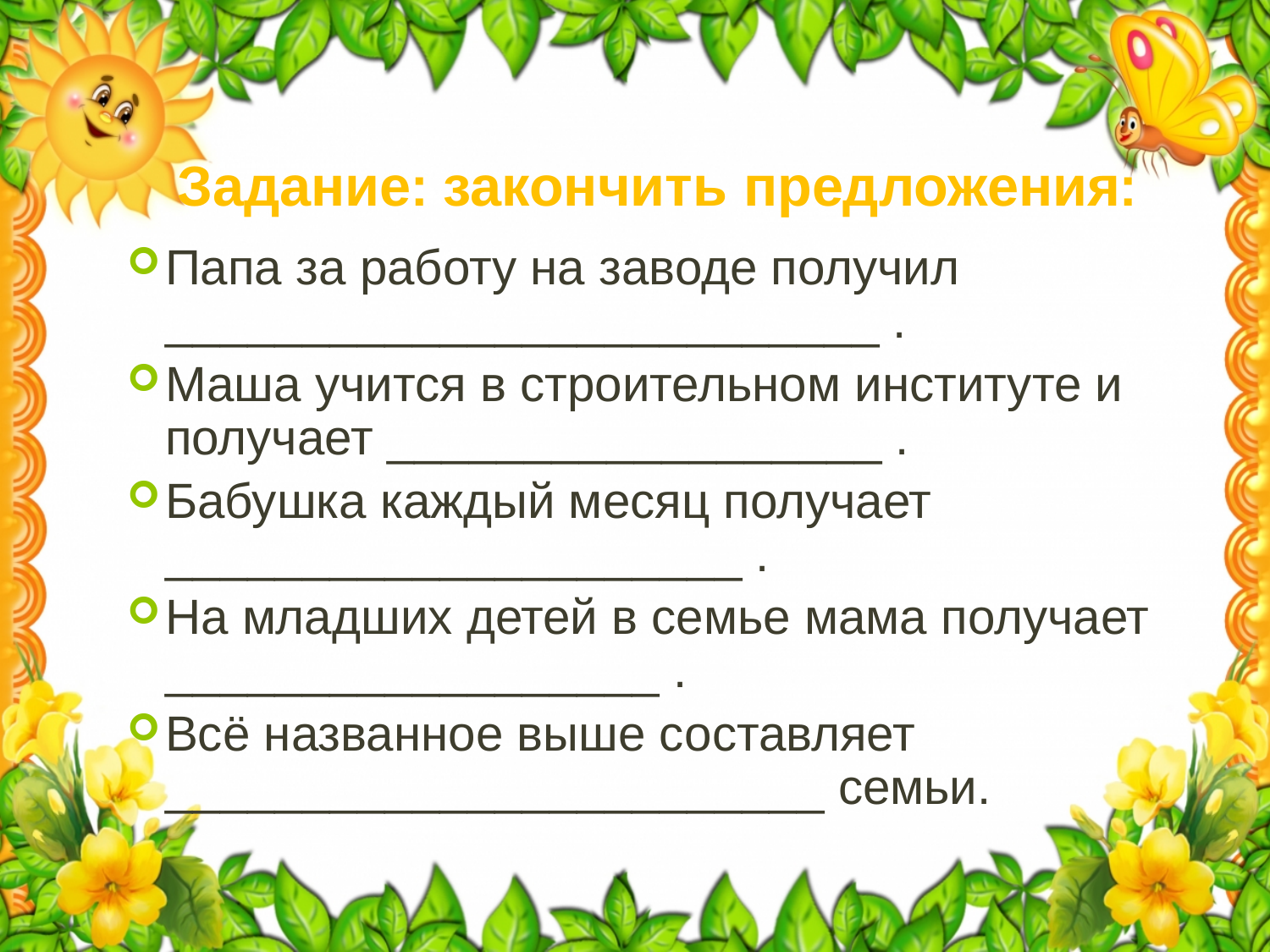

# Задание: закончить предложения:
Папа за работу на заводе получил __________________________ .
Маша учится в строительном институте и получает __________________ .
Бабушка каждый месяц получает _____________________ .
На младших детей в семье мама получает __________________ .
Всё названное выше составляет ________________________ семьи.